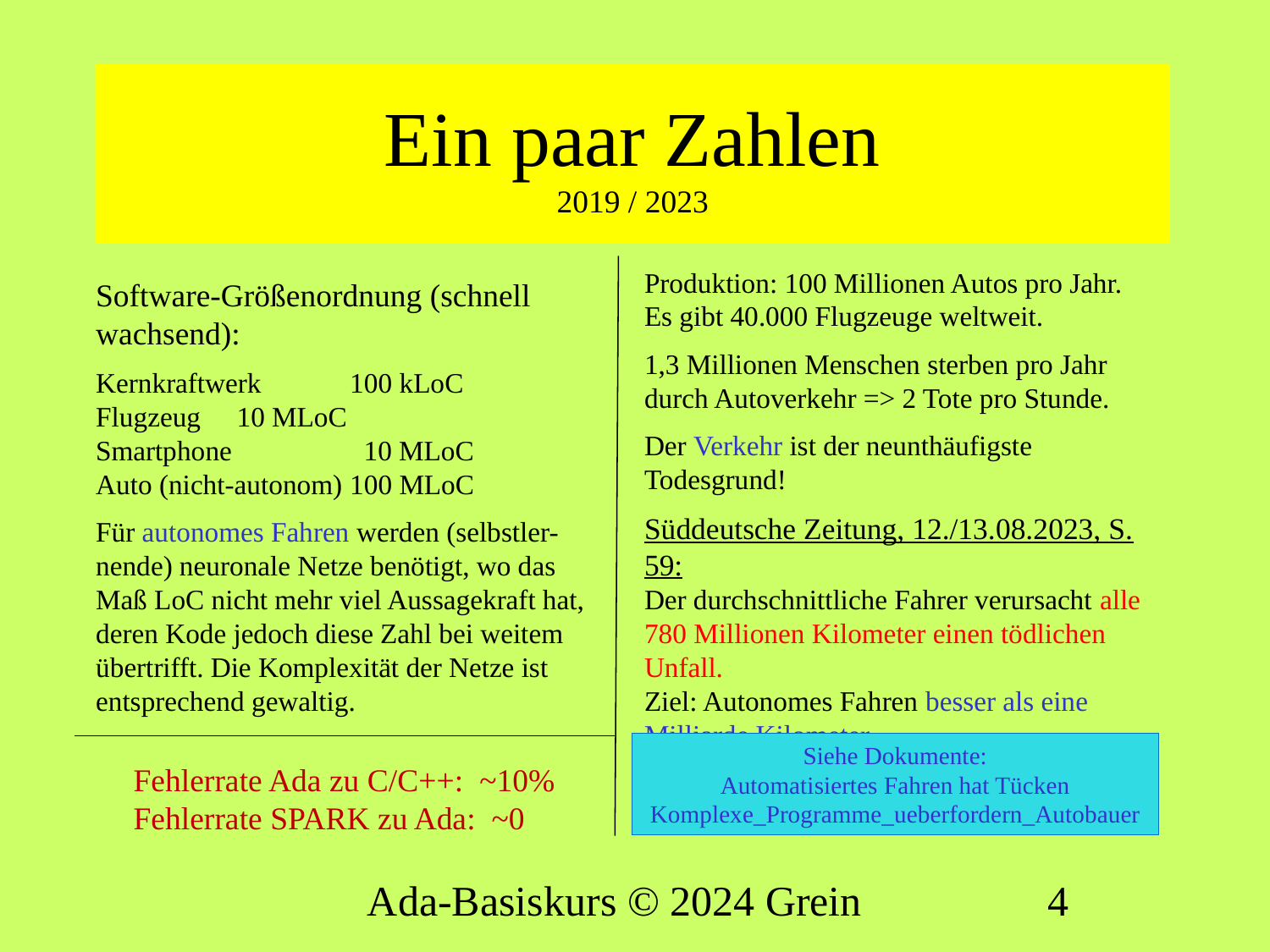

# Ein paar Zahlen 2019 / 2023
Produktion: 100 Millionen Autos pro Jahr.
Es gibt 40.000 Flugzeuge weltweit.
1,3 Millionen Menschen sterben pro Jahr durch Autoverkehr => 2 Tote pro Stunde.
Der Verkehr ist der neunthäufigste Todesgrund!
Süddeutsche Zeitung, 12./13.08.2023, S. 59:
Der durchschnittliche Fahrer verursacht alle 780 Millionen Kilometer einen tödlichen Unfall.
Ziel: Autonomes Fahren besser als eine Milliarde Kilometer.
Software-Größenordnung (schnell wachsend):
Kernkraftwerk	100 kLoC
Flugzeug	  10 MLoC
Smartphone	  10 MLoC
Auto (nicht-autonom)	100 MLoC
Für autonomes Fahren werden (selbstler-nende) neuronale Netze benötigt, wo das Maß LoC nicht mehr viel Aussagekraft hat, deren Kode jedoch diese Zahl bei weitem übertrifft. Die Komplexität der Netze ist entsprechend gewaltig.

Fehlerrate Ada zu C/C++:  ~10%
Fehlerrate SPARK zu Ada:  ~0
Siehe Dokumente:
Automatisiertes Fahren hat Tücken
Komplexe_Programme_ueberfordern_Autobauer
Ada-Basiskurs © 2024 Grein
4